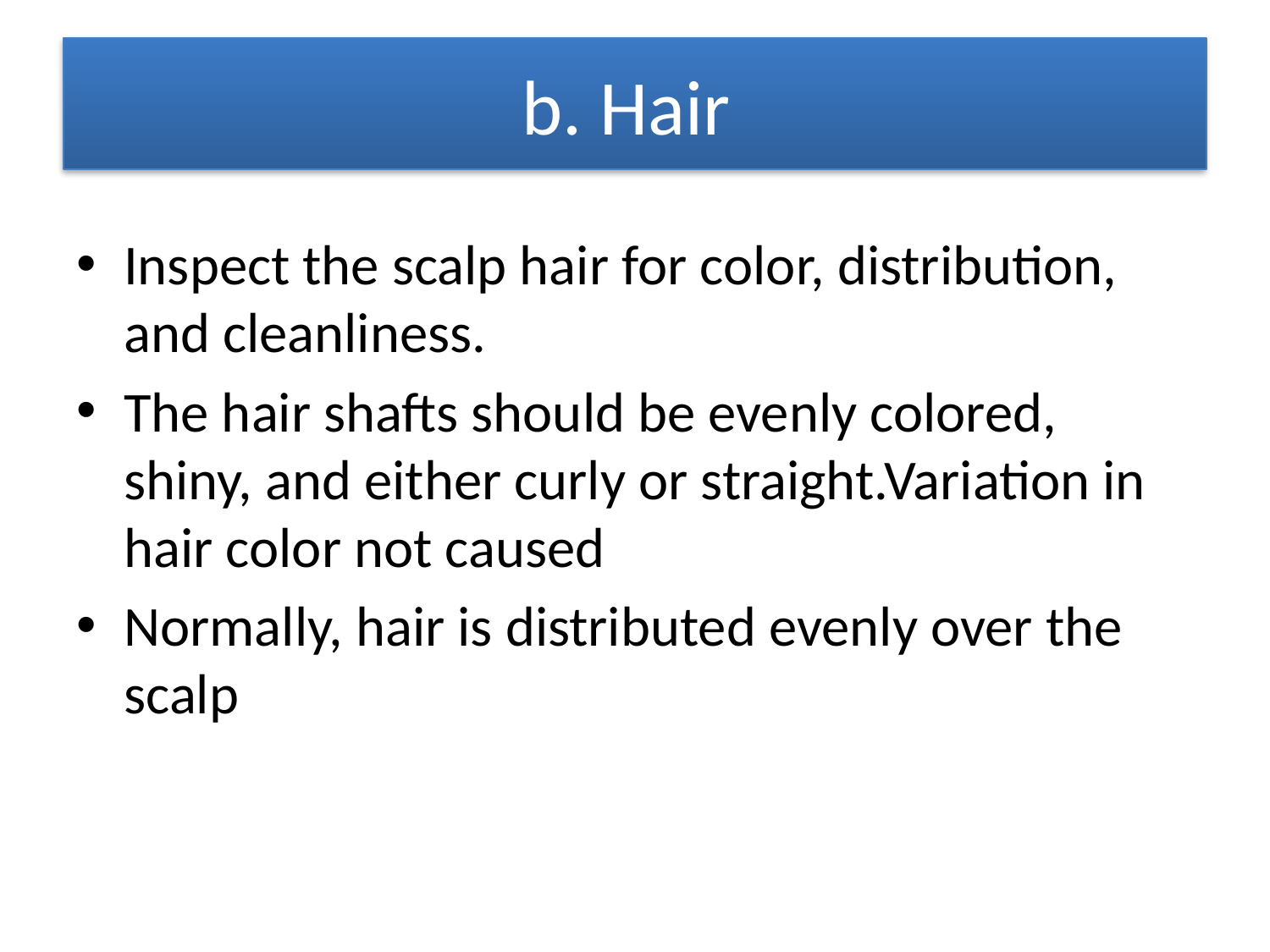

# b. Hair
Inspect the scalp hair for color, distribution, and cleanliness.
The hair shafts should be evenly colored, shiny, and either curly or straight.Variation in hair color not caused
Normally, hair is distributed evenly over the scalp